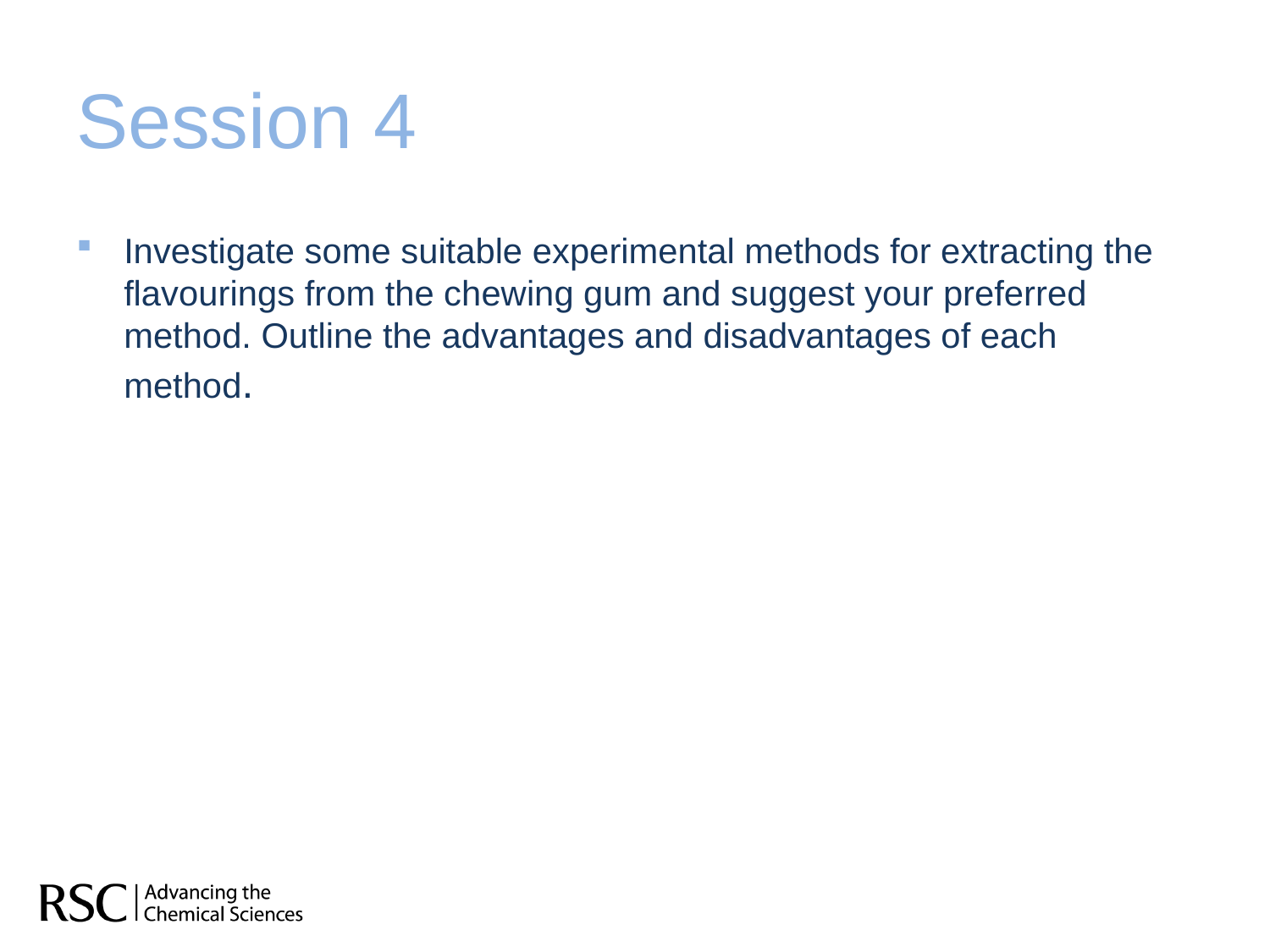

# Session 4
Investigate some suitable experimental methods for extracting the flavourings from the chewing gum and suggest your preferred method. Outline the advantages and disadvantages of each method.